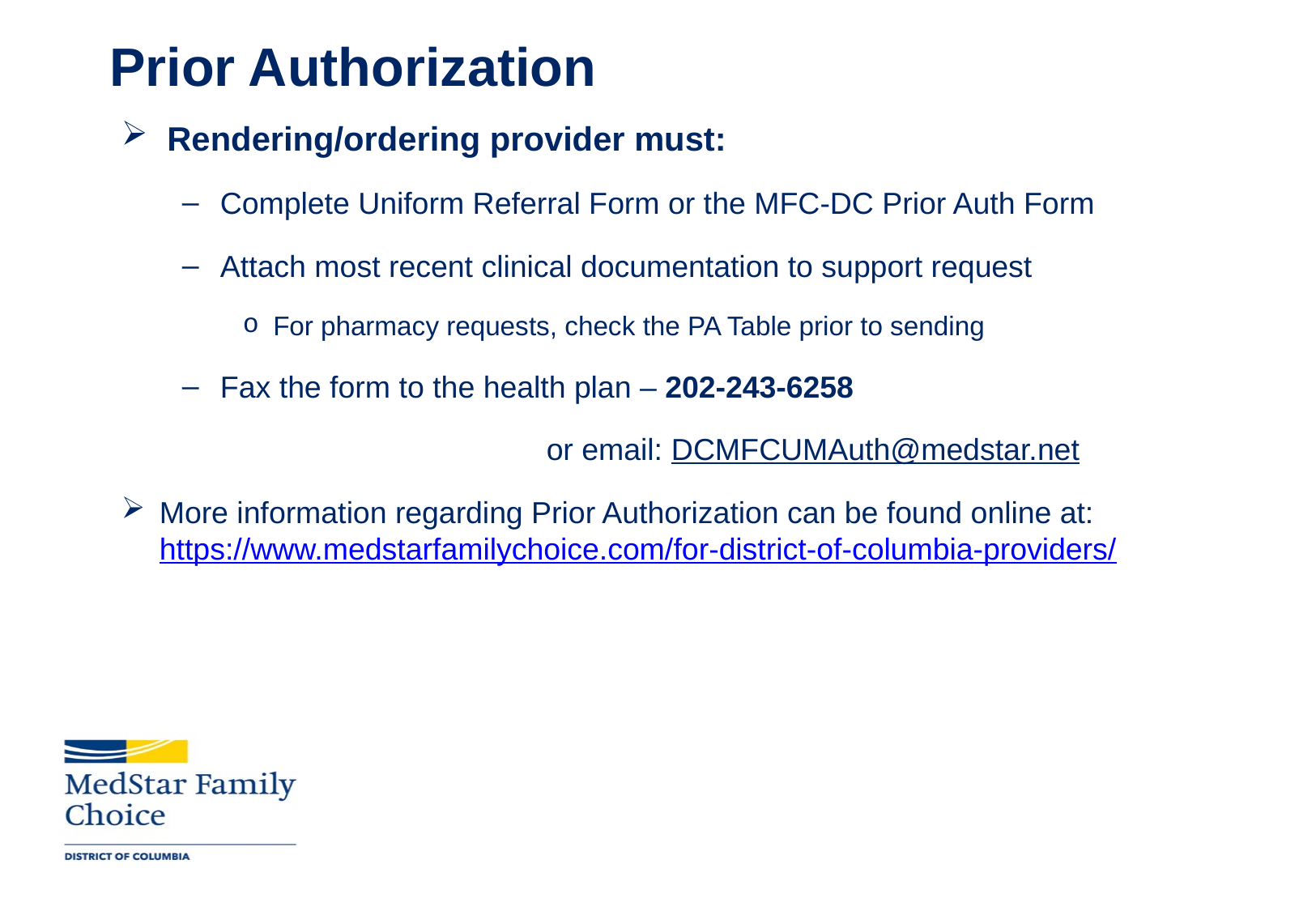

# Prior Authorization
Rendering/ordering provider must:
Complete Uniform Referral Form or the MFC-DC Prior Auth Form
Attach most recent clinical documentation to support request
For pharmacy requests, check the PA Table prior to sending
Fax the form to the health plan – 202-243-6258
			or email: DCMFCUMAuth@medstar.net
More information regarding Prior Authorization can be found online at: https://www.medstarfamilychoice.com/for-district-of-columbia-providers/